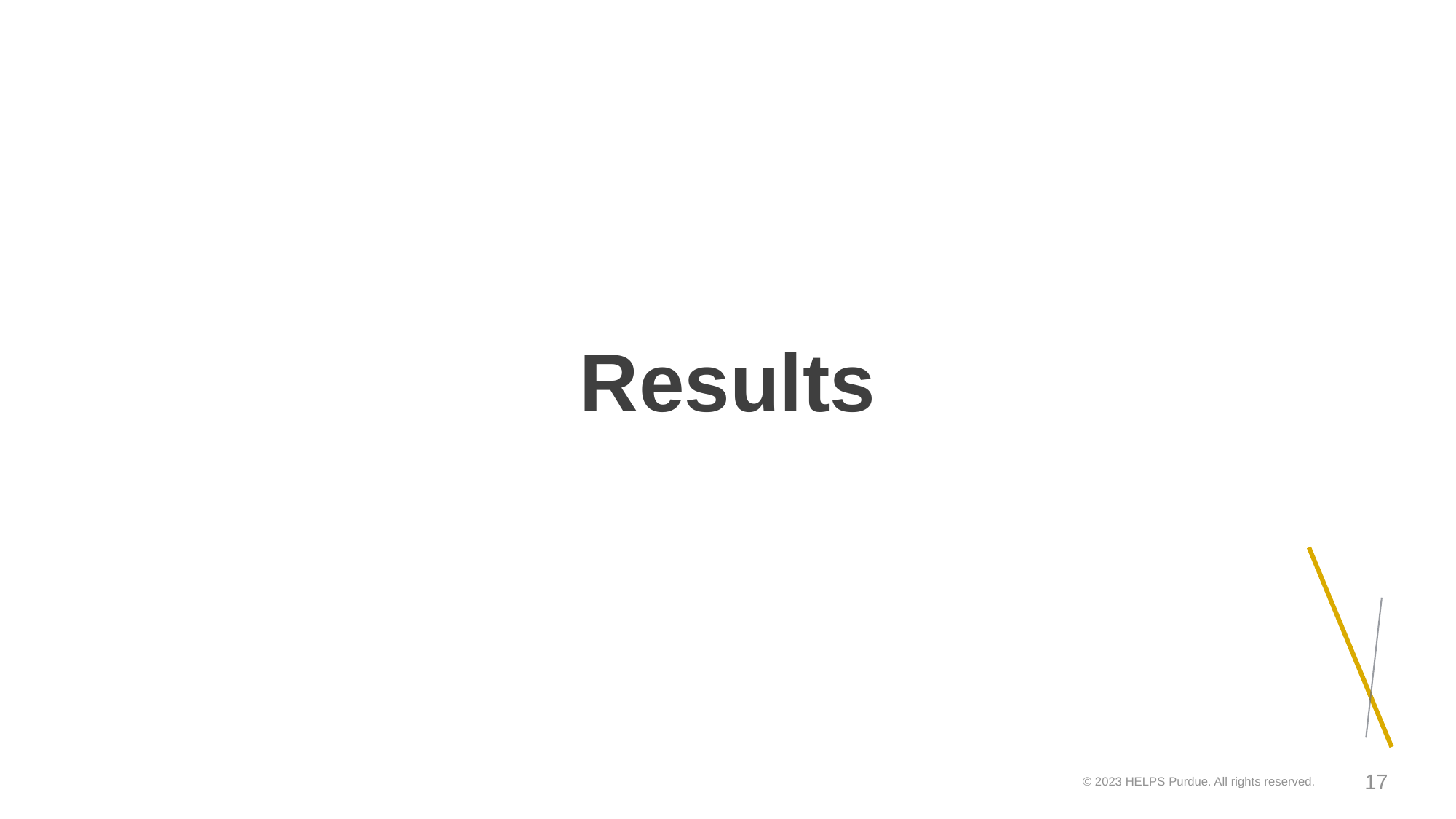

# Results
© 2023 HELPS Purdue. All rights reserved.
17